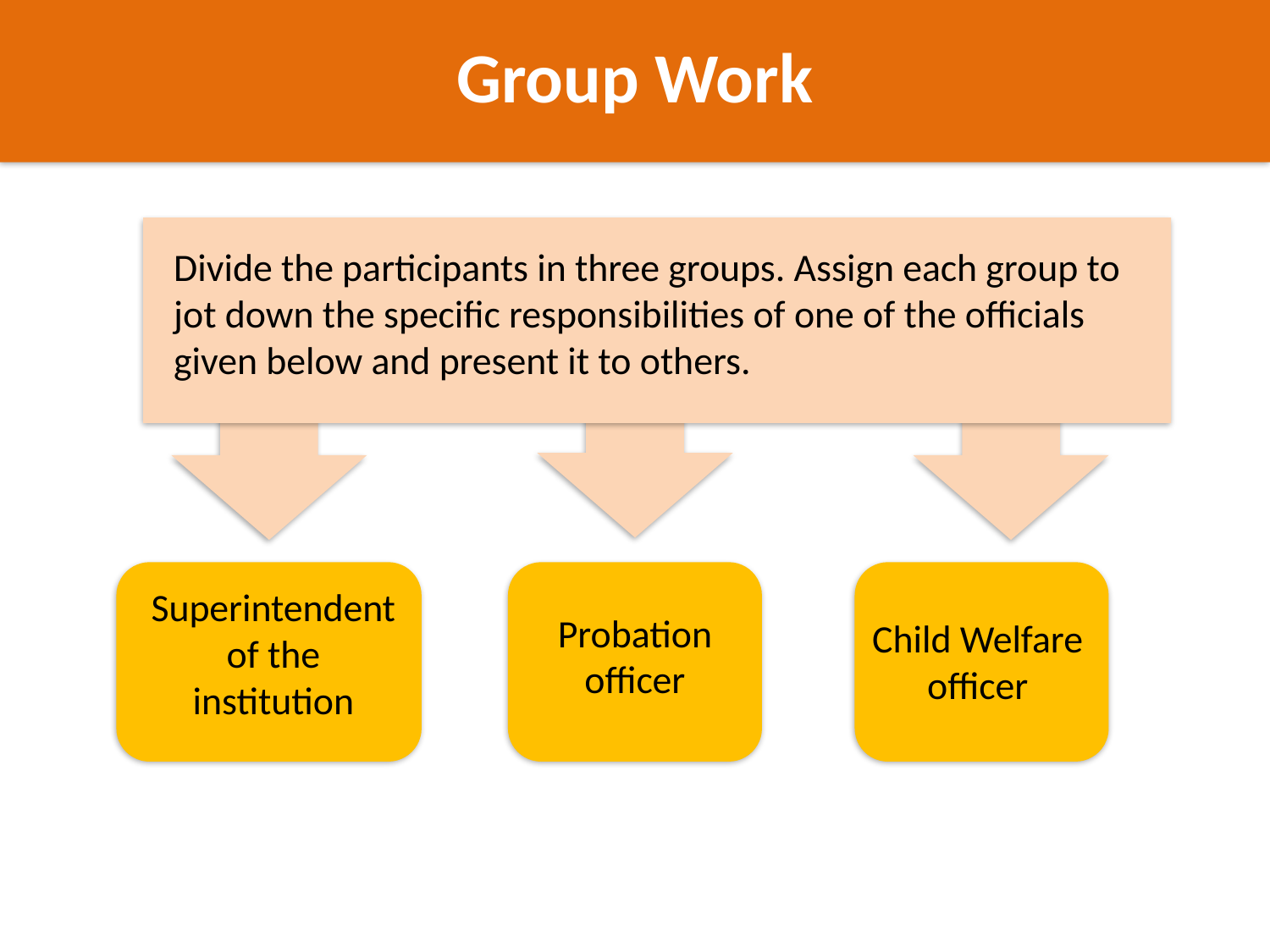

Group Work

Divide the participants in three groups. Assign each group to jot down the specific responsibilities of one of the officials given below and present it to others.

Superintendent of the institution
Probation officer
Child Welfare officer